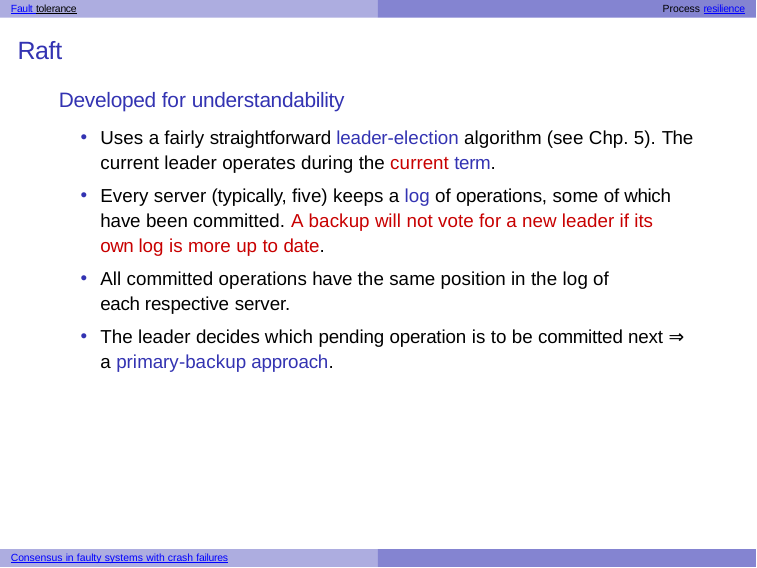

Fault tolerance	Process resilience
# Raft
Developed for understandability
Uses a fairly straightforward leader-election algorithm (see Chp. 5). The current leader operates during the current term.
Every server (typically, five) keeps a log of operations, some of which have been committed. A backup will not vote for a new leader if its own log is more up to date.
All committed operations have the same position in the log of each respective server.
The leader decides which pending operation is to be committed next ⇒ a primary-backup approach.

Consensus in faulty systems with crash failures